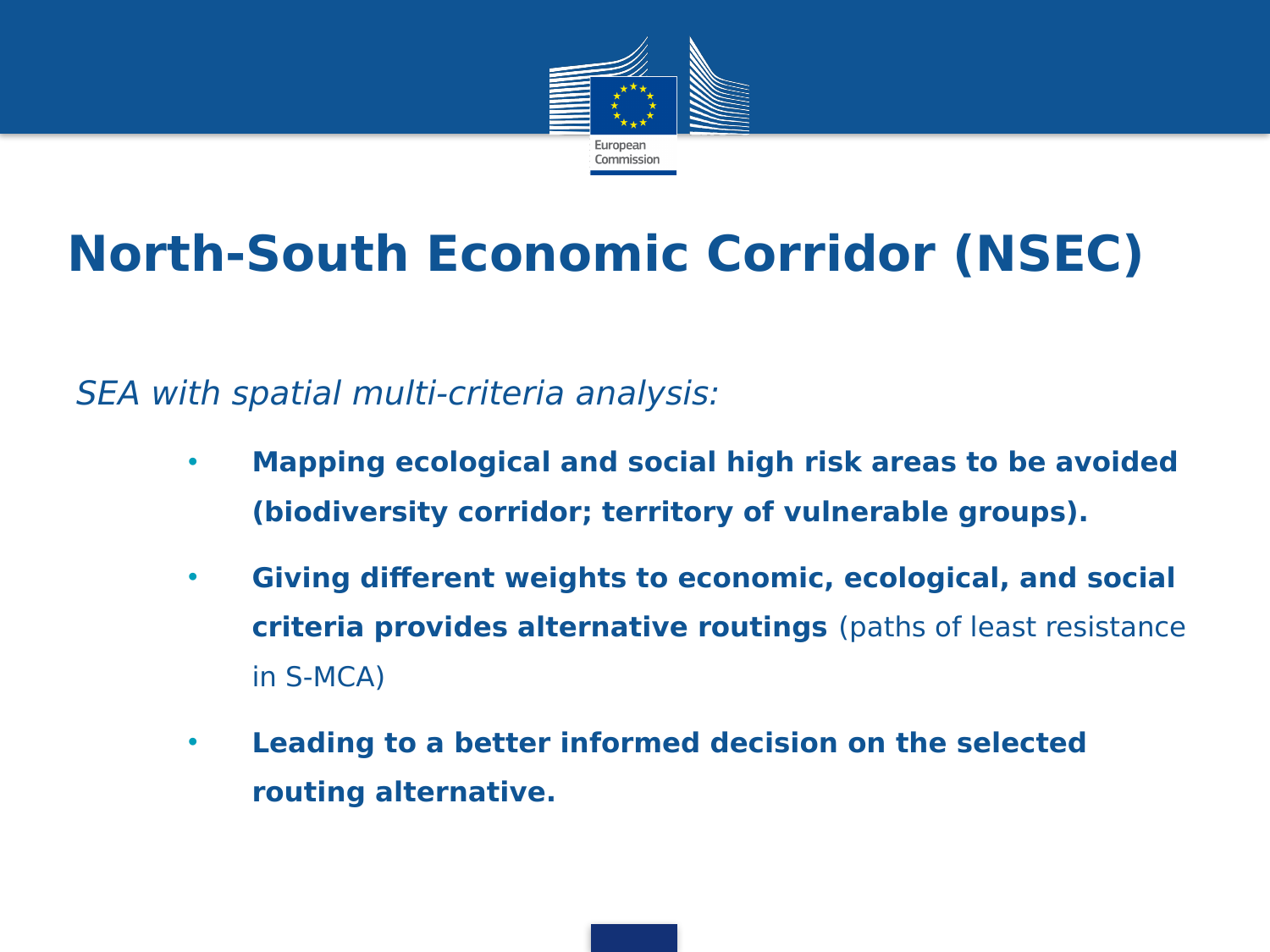

# North-South Economic Corridor (NSEC)
SEA with spatial multi-criteria analysis:
Mapping ecological and social high risk areas to be avoided (biodiversity corridor; territory of vulnerable groups).
Giving different weights to economic, ecological, and social criteria provides alternative routings (paths of least resistance in S-MCA)
Leading to a better informed decision on the selected routing alternative.